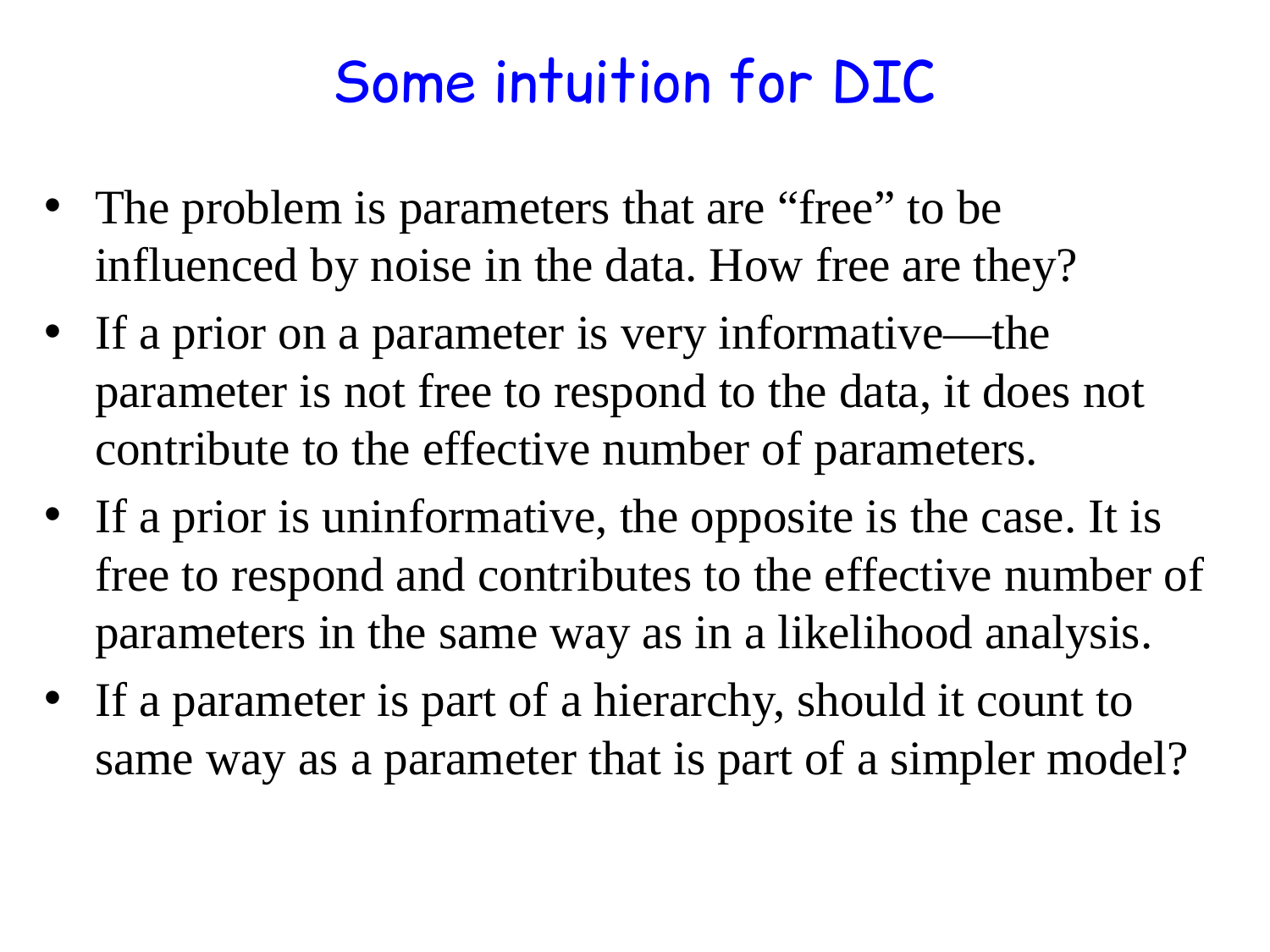

# Some intuition for DIC
The problem is parameters that are “free” to be influenced by noise in the data. How free are they?
If a prior on a parameter is very informative—the parameter is not free to respond to the data, it does not contribute to the effective number of parameters.
If a prior is uninformative, the opposite is the case. It is free to respond and contributes to the effective number of parameters in the same way as in a likelihood analysis.
If a parameter is part of a hierarchy, should it count to same way as a parameter that is part of a simpler model?